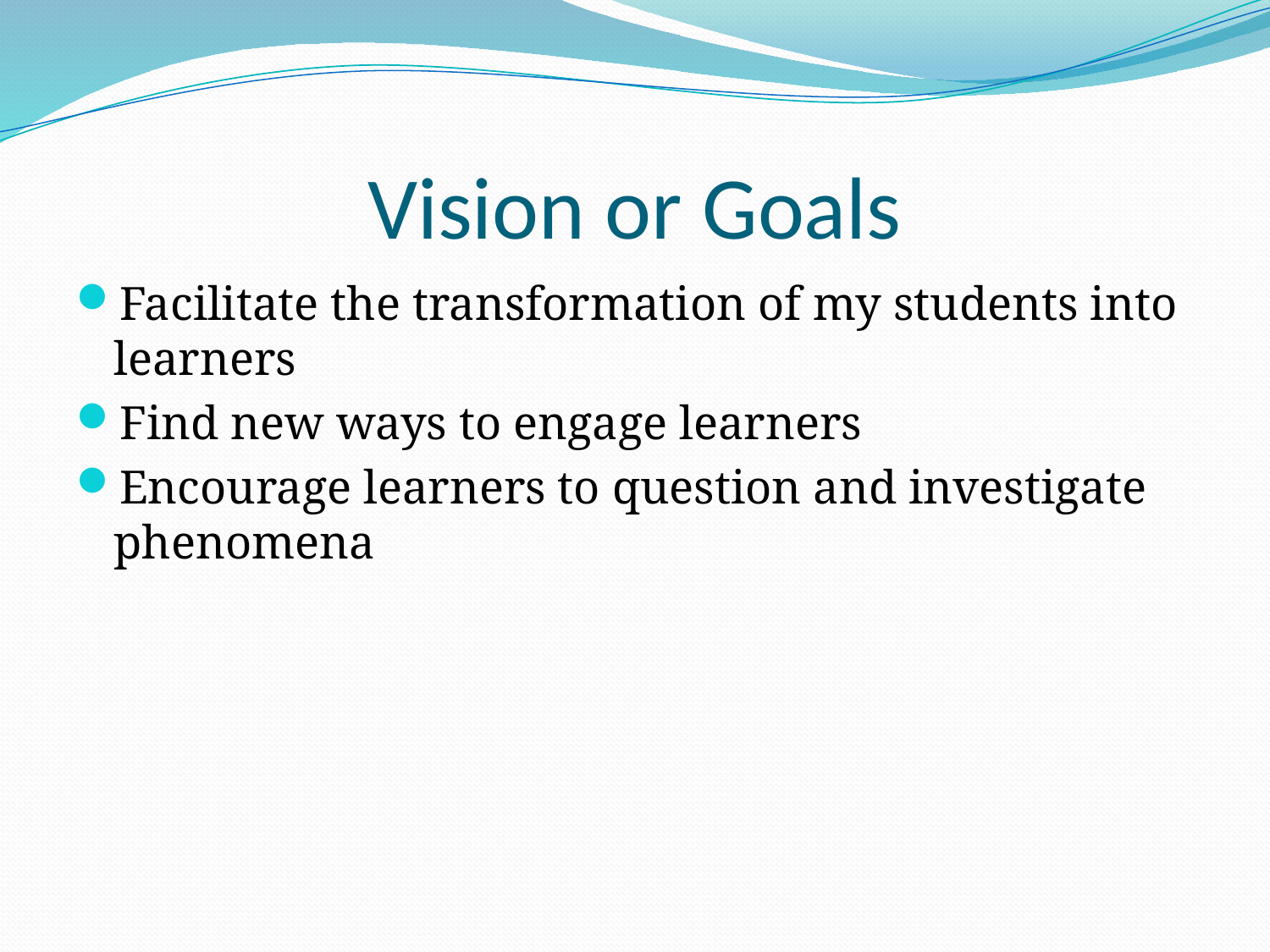

# Vision or Goals
Facilitate the transformation of my students into learners
Find new ways to engage learners
Encourage learners to question and investigate phenomena